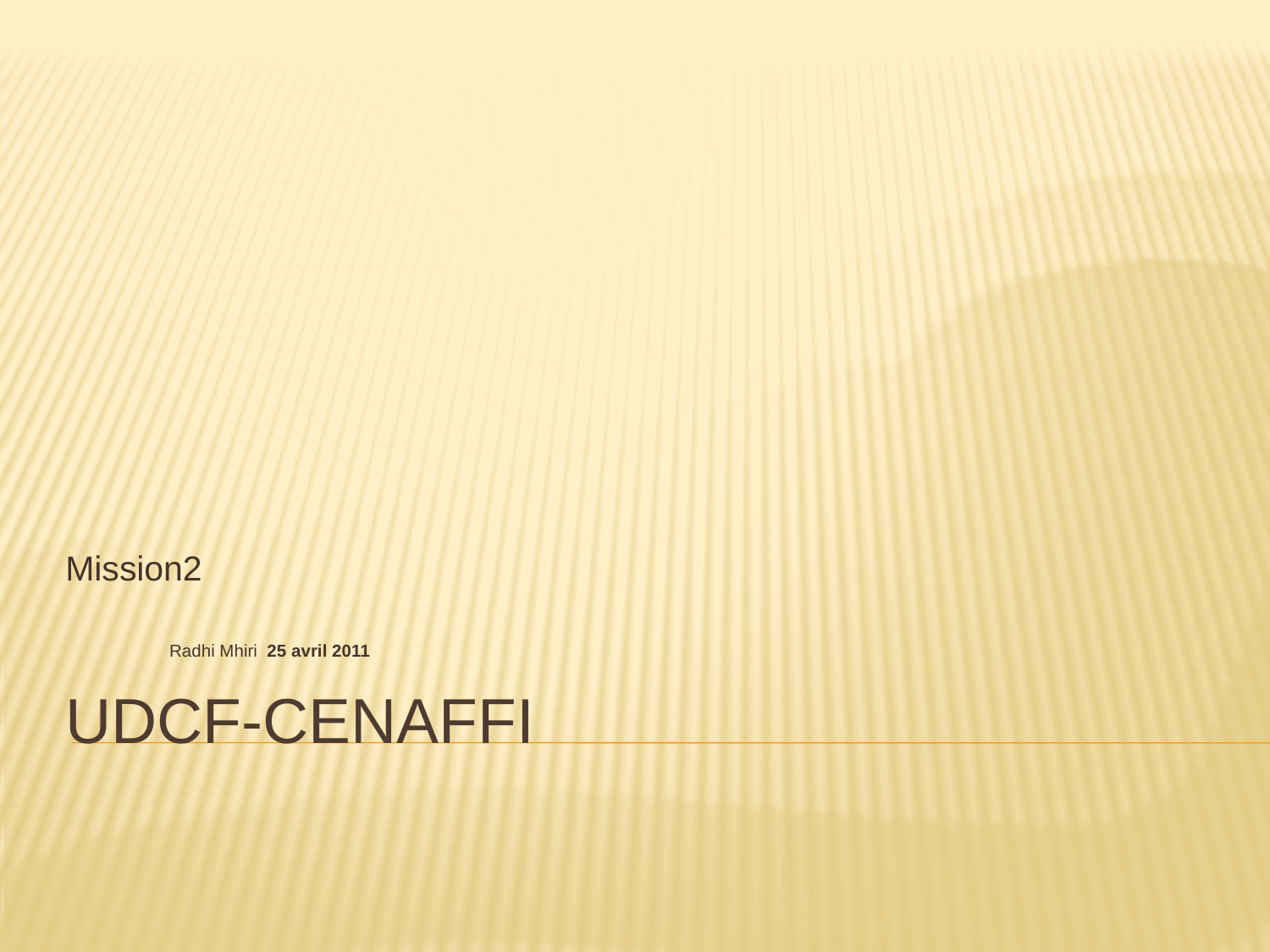

Mission2

					Radhi Mhiri  25 avril 2011
# UDCF-CENAFFI